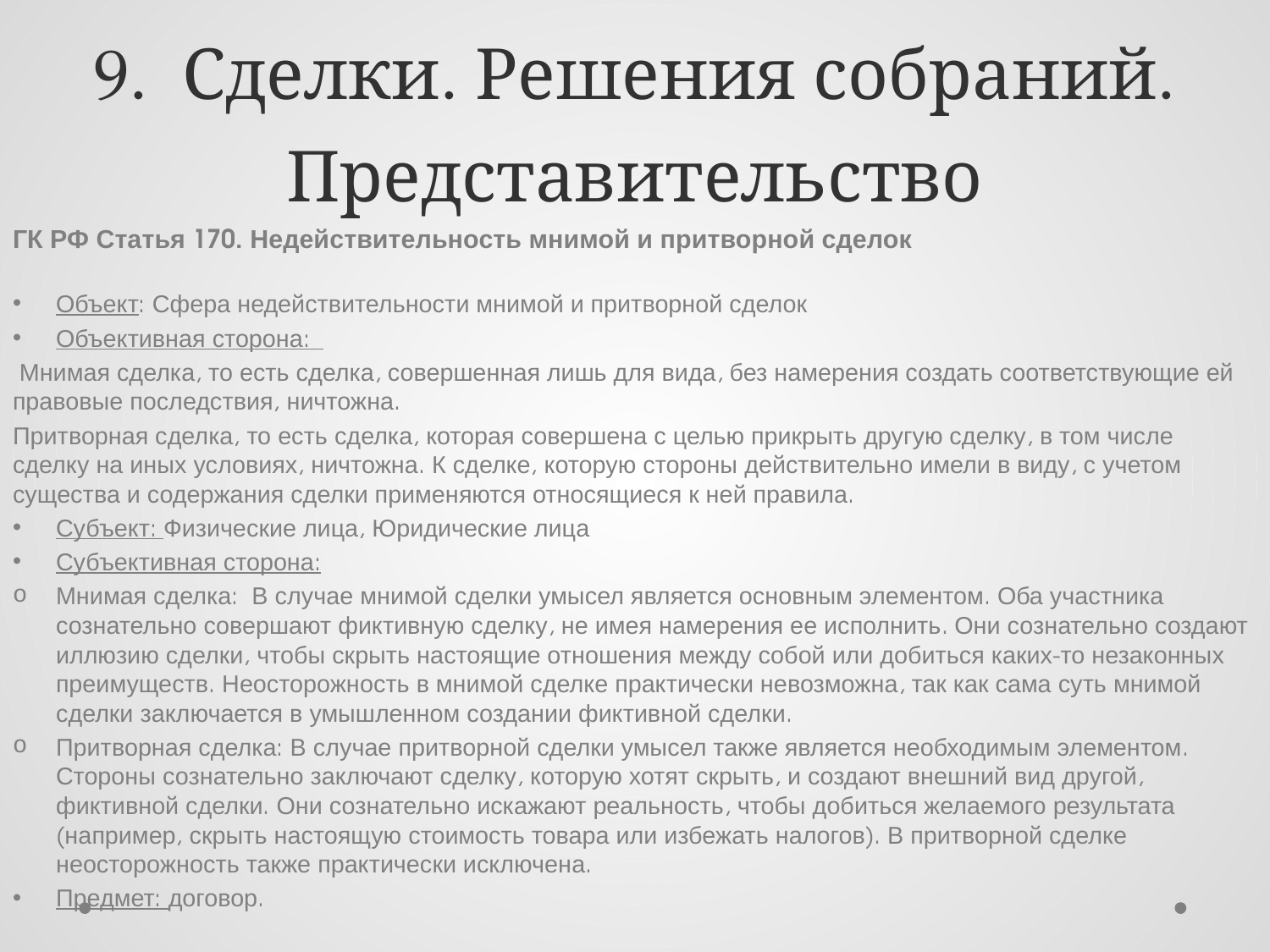

# 9.  Сделки. Решения собраний. Представительство
ГК РФ Статья 170. Недействительность мнимой и притворной сделок

Объект: Сфера недействительности мнимой и притворной сделок
Объективная сторона:
 Мнимая сделка, то есть сделка, совершенная лишь для вида, без намерения создать соответствующие ей правовые последствия, ничтожна.
Притворная сделка, то есть сделка, которая совершена с целью прикрыть другую сделку, в том числе сделку на иных условиях, ничтожна. К сделке, которую стороны действительно имели в виду, с учетом существа и содержания сделки применяются относящиеся к ней правила.
Субъект: Физические лица, Юридические лица
Субъективная сторона:
Мнимая сделка:  В случае мнимой сделки умысел является основным элементом. Оба участника сознательно совершают фиктивную сделку, не имея намерения ее исполнить. Они сознательно создают иллюзию сделки, чтобы скрыть настоящие отношения между собой или добиться каких-то незаконных преимуществ. Неосторожность в мнимой сделке практически невозможна, так как сама суть мнимой сделки заключается в умышленном создании фиктивной сделки.
Притворная сделка: В случае притворной сделки умысел также является необходимым элементом. Стороны сознательно заключают сделку, которую хотят скрыть, и создают внешний вид другой, фиктивной сделки. Они сознательно искажают реальность, чтобы добиться желаемого результата (например, скрыть настоящую стоимость товара или избежать налогов). В притворной сделке неосторожность также практически исключена.
Предмет: договор.